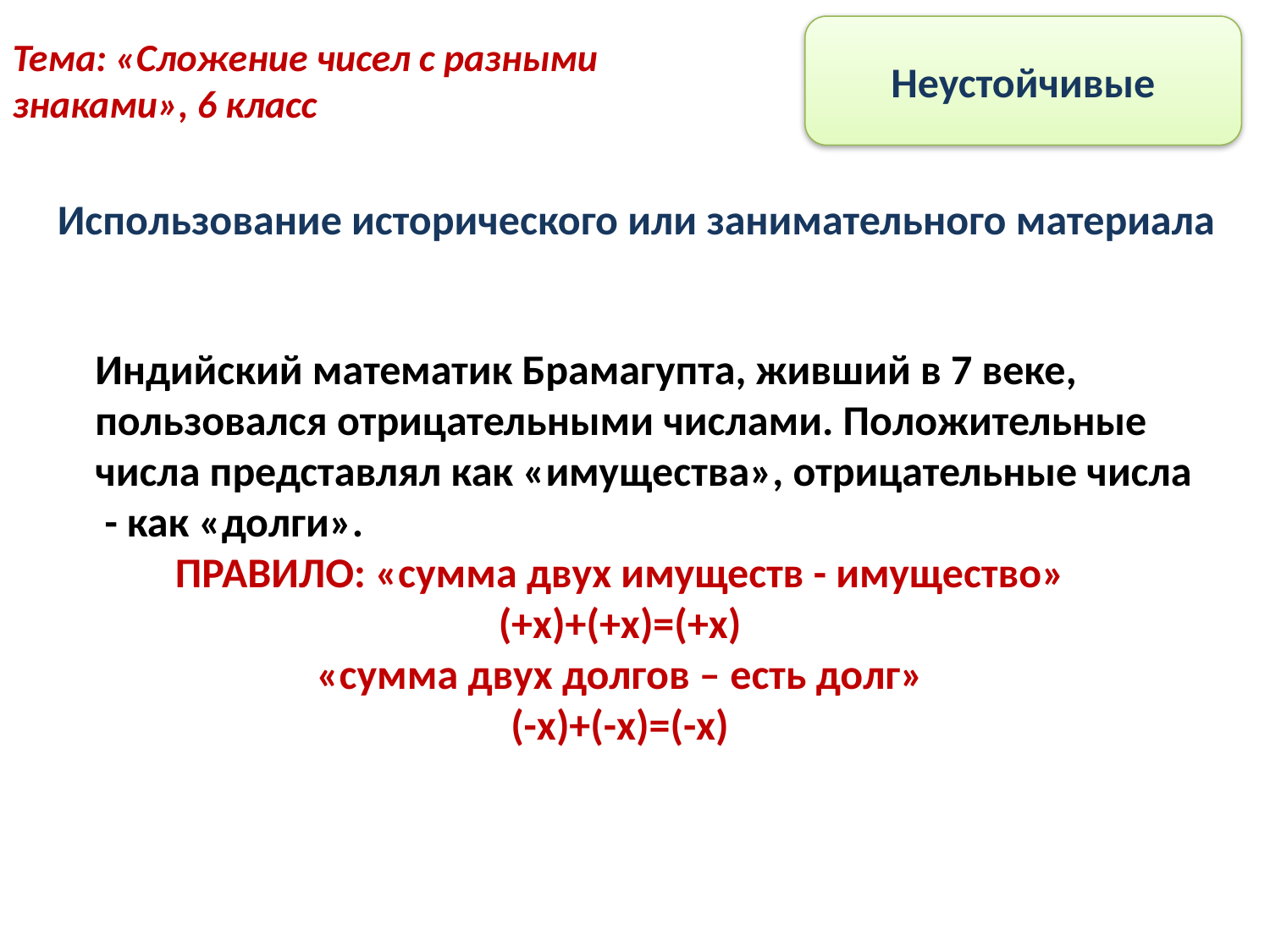

Неустойчивые
Тема: «Сложение чисел с разными знаками», 6 класс
Использование исторического или занимательного материала
     Индийский математик Брамагупта, живший в 7 веке, пользовался отрицательными числами. Положительные числа представлял как «имущества», отрицательные числа  - как «долги».
ПРАВИЛО: «сумма двух имуществ - имущество»
(+х)+(+х)=(+х)
«сумма двух долгов – есть долг»
(-х)+(-х)=(-х)